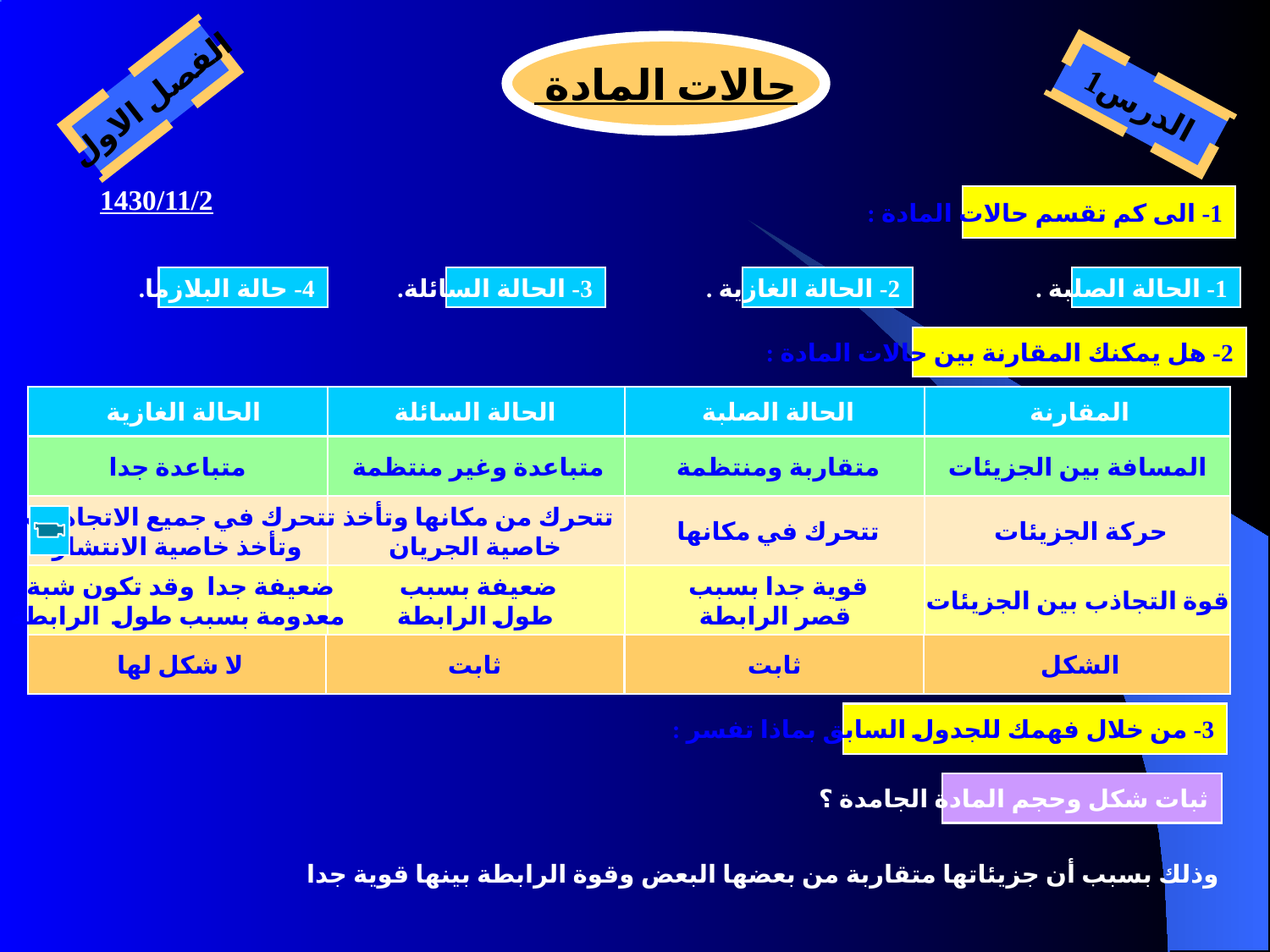

حالات المادة
الفصل الاول
الدرس1
1430/11/2
1- الى كم تقسم حالات المادة :
4- حالة البلازما.
3- الحالة السائلة.
2- الحالة الغازية .
1- الحالة الصلبة .
2- هل يمكنك المقارنة بين حالات المادة :
الحالة الغازية
الحالة السائلة
الحالة الصلبة
المقارنة
متباعدة جدا
متباعدة وغير منتظمة
متقاربة ومنتظمة
المسافة بين الجزيئات
تتحرك في جميع الاتجاهات
وتأخذ خاصية الانتشار
تتحرك من مكانها وتأخذ
خاصية الجريان
تتحرك في مكانها
حركة الجزيئات

ضعيفة جدا  وقد تكون شبة
معدومة بسبب طول  الرابطة
ضعيفة بسبب
طول الرابطة
قوية جدا بسبب
قصر الرابطة
قوة التجاذب بين الجزيئات
لا شكل لها
ثابت
ثابت
الشكل
3- من خلال فهمك للجدول السابق بماذا تفسر :
ثبات شكل وحجم المادة الجامدة ؟
وذلك بسبب أن جزيئاتها متقاربة من بعضها البعض وقوة الرابطة بينها قوية جدا